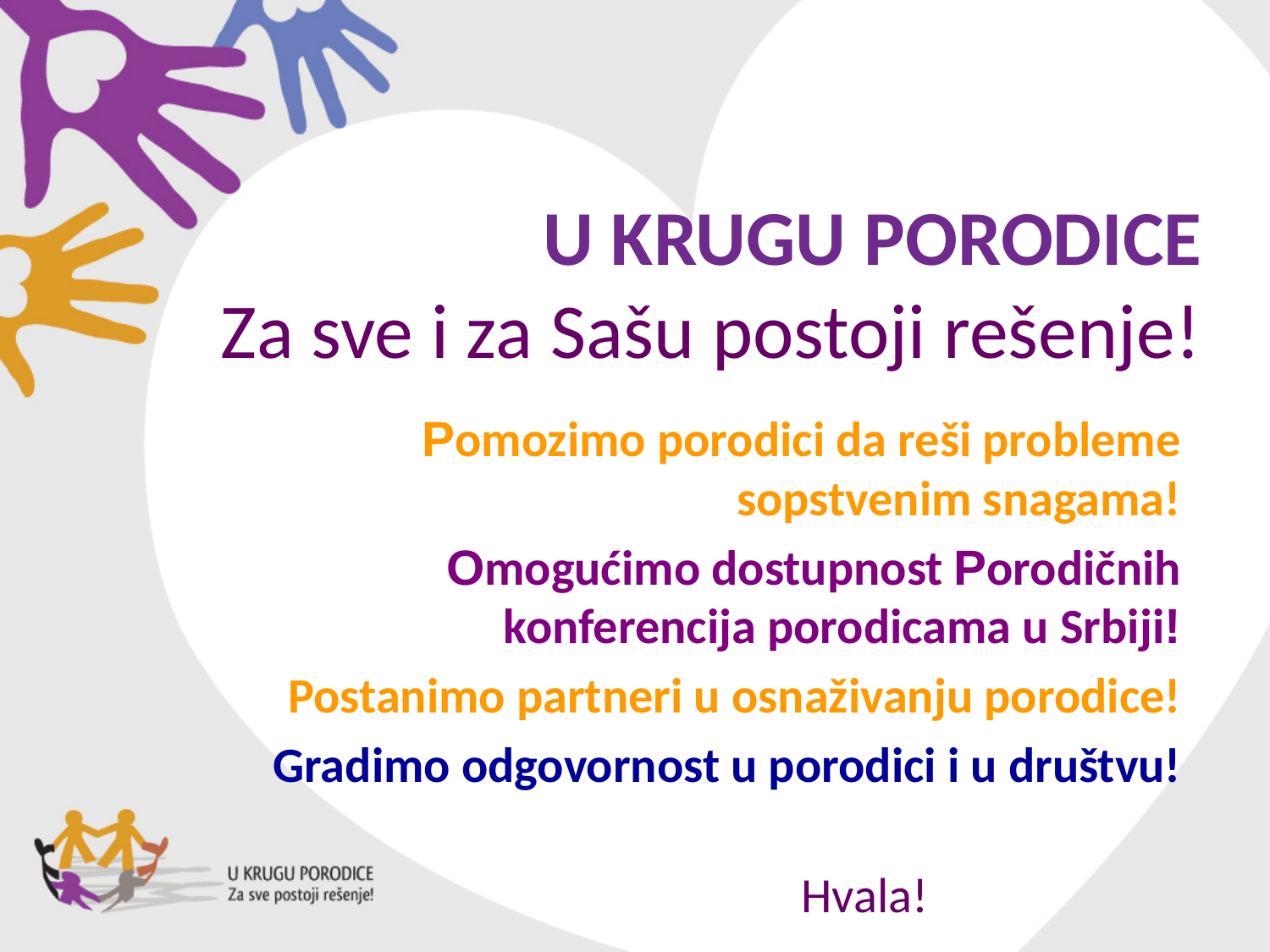

U KRUGU PORODICE
Za sve i za Sašu postoji rešenje!
Pomozimo porodici da reši probleme sopstvenim snagama!
Omogućimo dostupnost Porodičnih konferencija porodicama u Srbiji!
Postanimo partneri u osnaživanju porodice!
Gradimo odgovornost u porodici i u društvu!

Hvala!